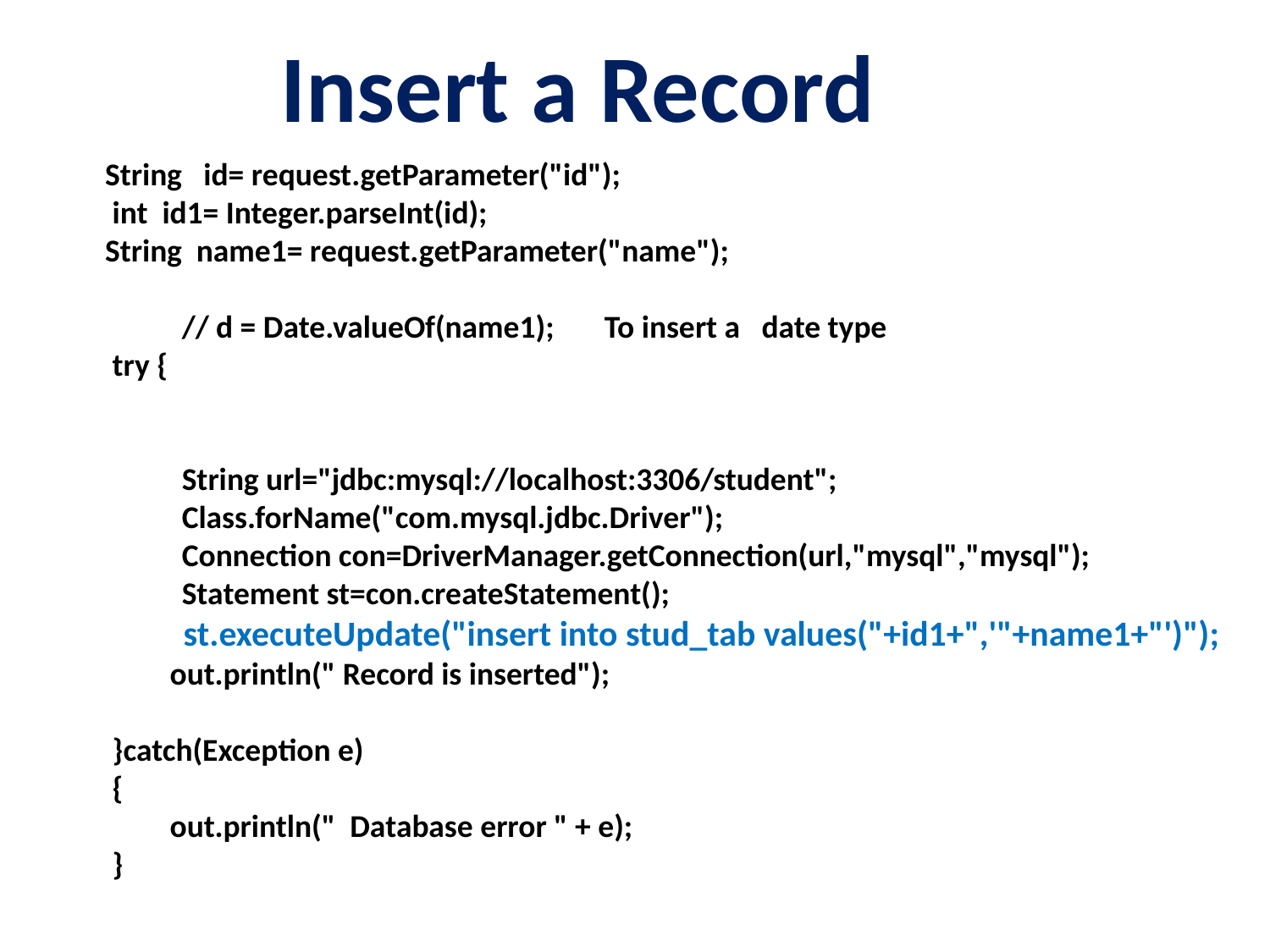

Insert a Record
       String   id= request.getParameter("id");
        int  id1= Integer.parseInt(id);
       String  name1= request.getParameter("name");

	// d = Date.valueOf(name1);       To insert a   date type
        try {

                	String url="jdbc:mysql://localhost:3306/student";
    	Class.forName("com.mysql.jdbc.Driver");
    	Connection con=DriverManager.getConnection(url,"mysql","mysql");
    	Statement st=con.createStatement();
                st.executeUpdate("insert into stud_tab values("+id1+",'"+name1+"')");
                out.println(" Record is inserted");

        }catch(Exception e)
        {
                out.println("  Database error " + e);
        }